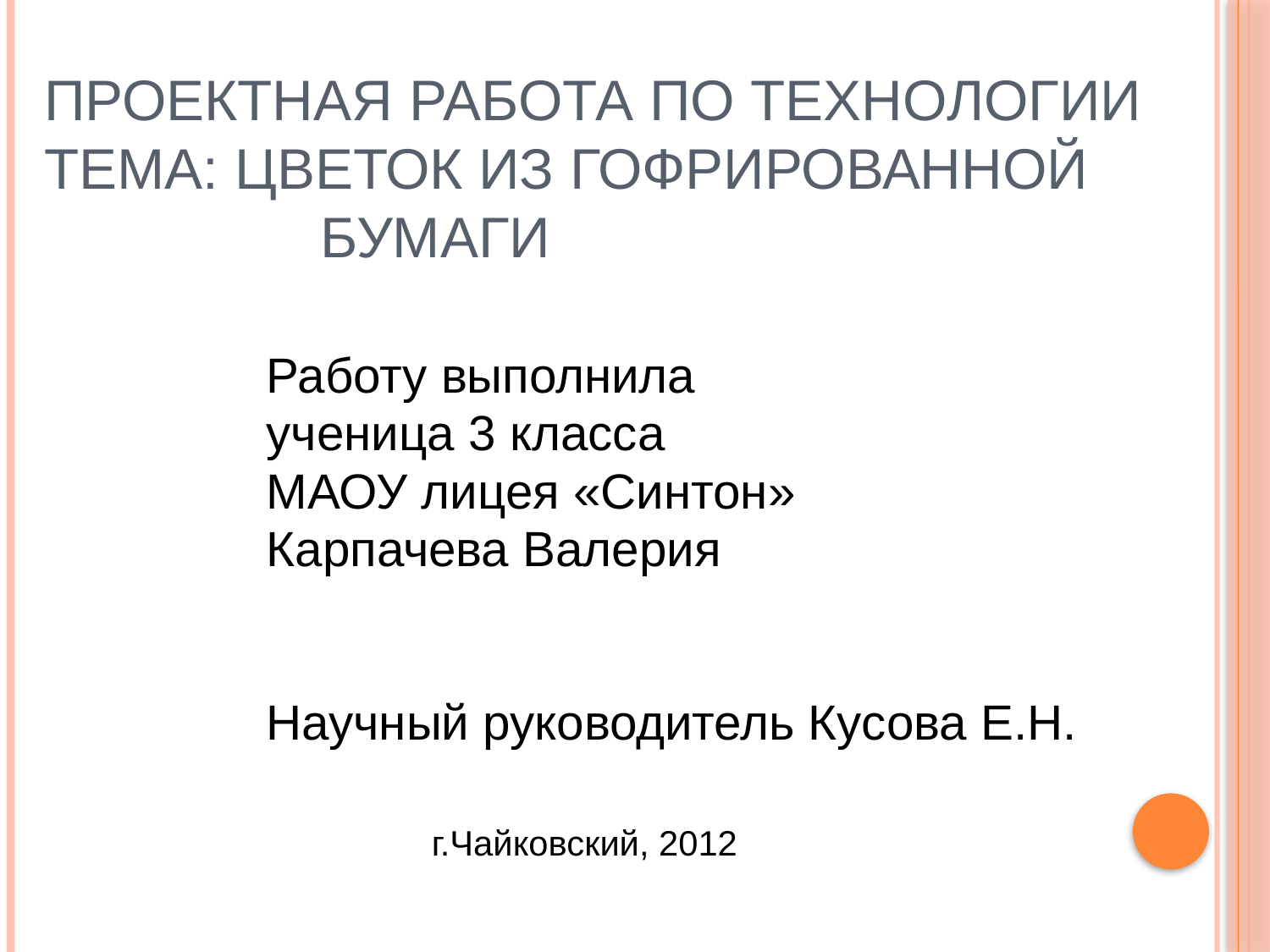

# Проектная работа по технологии Тема: Цветок из гофрированной 			   бумаги
Работу выполнила
ученица 3 класса
МАОУ лицея «Синтон»
Карпачева Валерия

Научный руководитель Кусова Е.Н.

            г.Чайковский, 2012